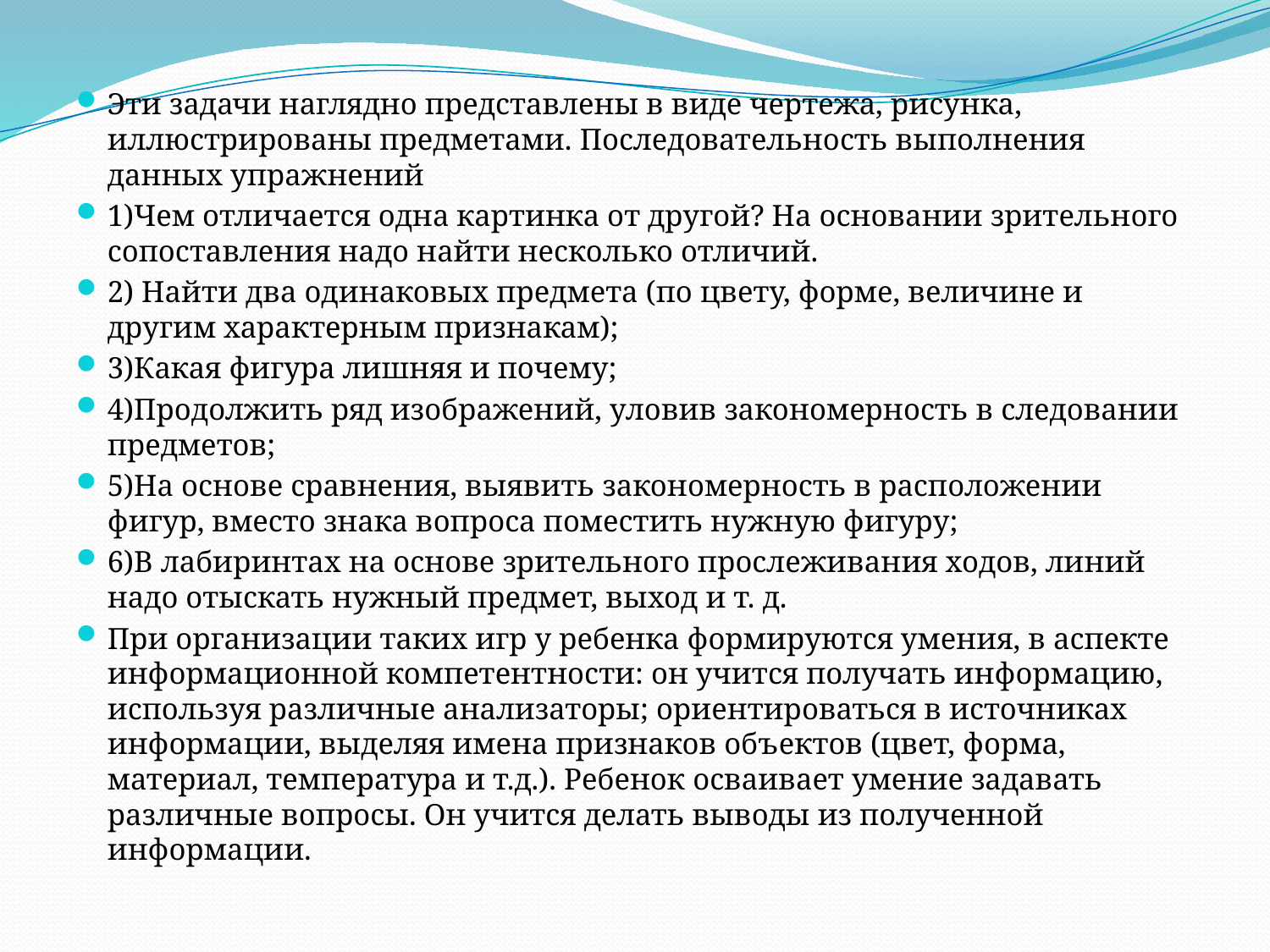

#
Эти задачи наглядно представлены в виде чертежа, рисунка, иллюстрированы предметами. Последовательность выполнения данных упражнений
1)Чем отличается одна картинка от другой? На основании зрительного сопоставления надо найти несколько отличий.
2) Найти два одинаковых предмета (по цвету, форме, величине и другим характерным признакам);
3)Какая фигура лишняя и почему;
4)Продолжить ряд изображений, уловив закономерность в следовании предметов;
5)На основе сравнения, выявить закономерность в расположении фигур, вместо знака вопроса поместить нужную фигуру;
6)В лабиринтах на основе зрительного прослеживания ходов, линий надо отыскать нужный предмет, выход и т. д.
При организации таких игр у ребенка формируются умения, в аспекте информационной компетентности: он учится получать информацию, используя различные анализаторы; ориентироваться в источниках информации, выделяя имена признаков объектов (цвет, форма, материал, температура и т.д.). Ребенок осваивает умение задавать различные вопросы. Он учится делать выводы из полученной информации.